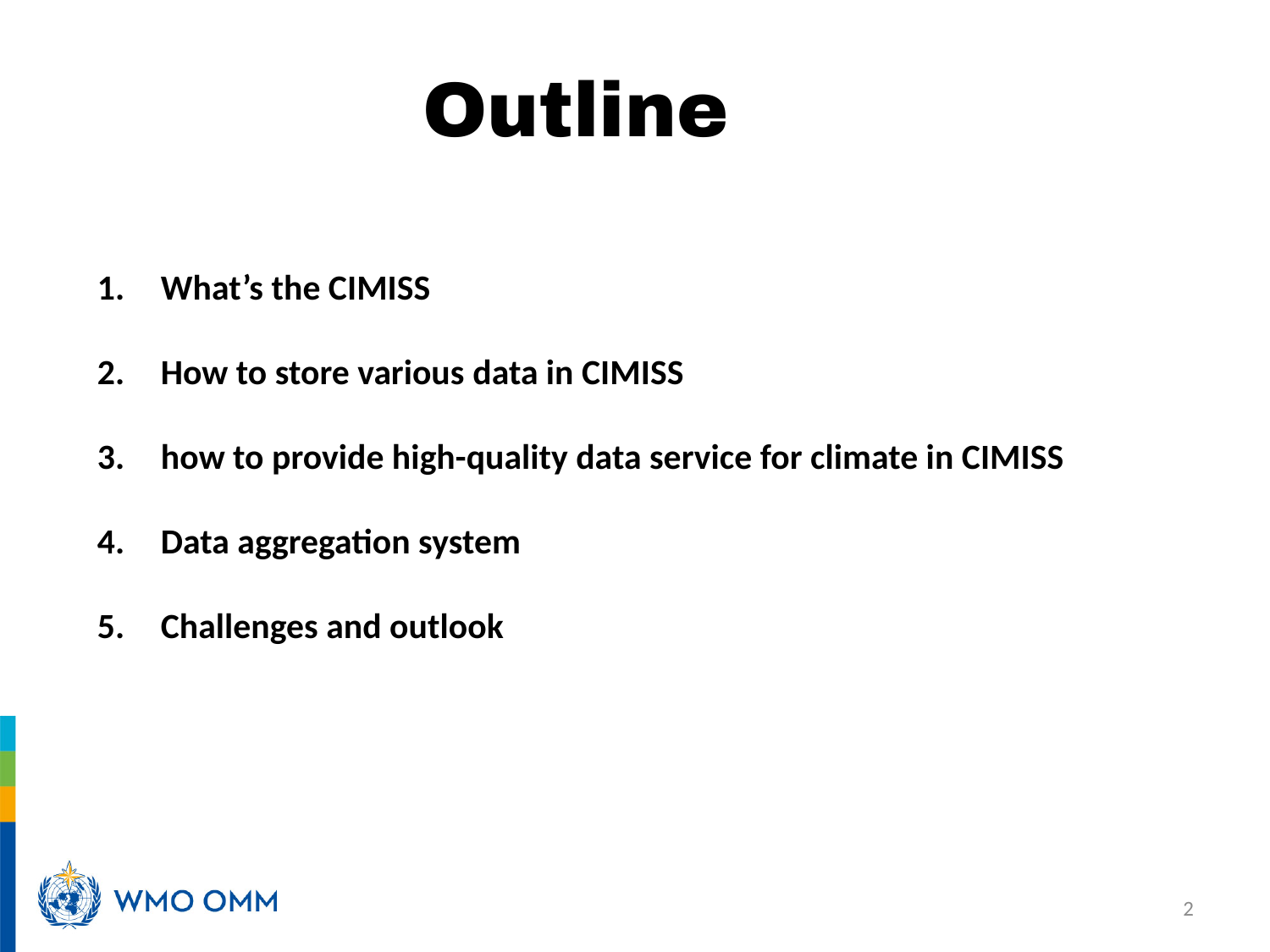

Outline
What’s the CIMISS
How to store various data in CIMISS
how to provide high-quality data service for climate in CIMISS
Data aggregation system
Challenges and outlook
2